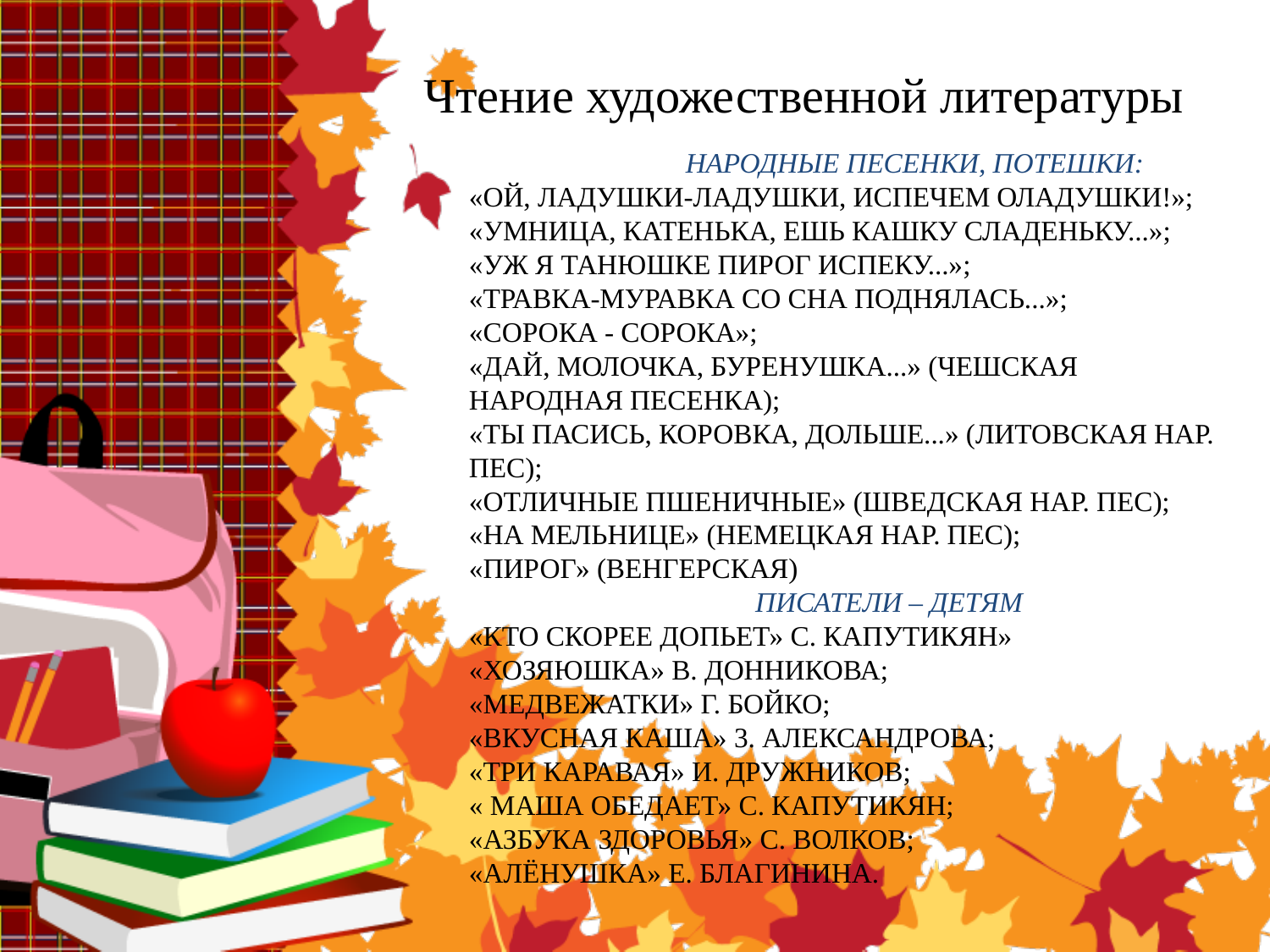

Чтение художественной литературы
# Народные песенки, потешки: «Ой, ладушки-ладушки, испечем оладушки!»; «Умница, Катенька, ешь кашку сладеньку...»; «Уж я Танюшке пирог испеку...»; «Травка-муравка со сна поднялась...»; «Сорока - сорока»; «Дай, молочка, буренушка...» (чешская народная песенка); «Ты пасись, коровка, дольше...» (литовская нар. пес); «Отличные пшеничные» (шведская нар. пес); «На мельнице» (немецкая нар. пес); «Пирог» (венгерская)  Писатели – детям «Кто скорее допьет» С. Капутикян» «Хозяюшка» В. Донникова; «Медвежатки» Г. Бойко; «Вкусная каша» 3. Александрова; «Три каравая» И. Дружников; « Маша обедает» С. Капутикян; «Азбука здоровья» С. Волков; «Алёнушка» Е. Благинина.